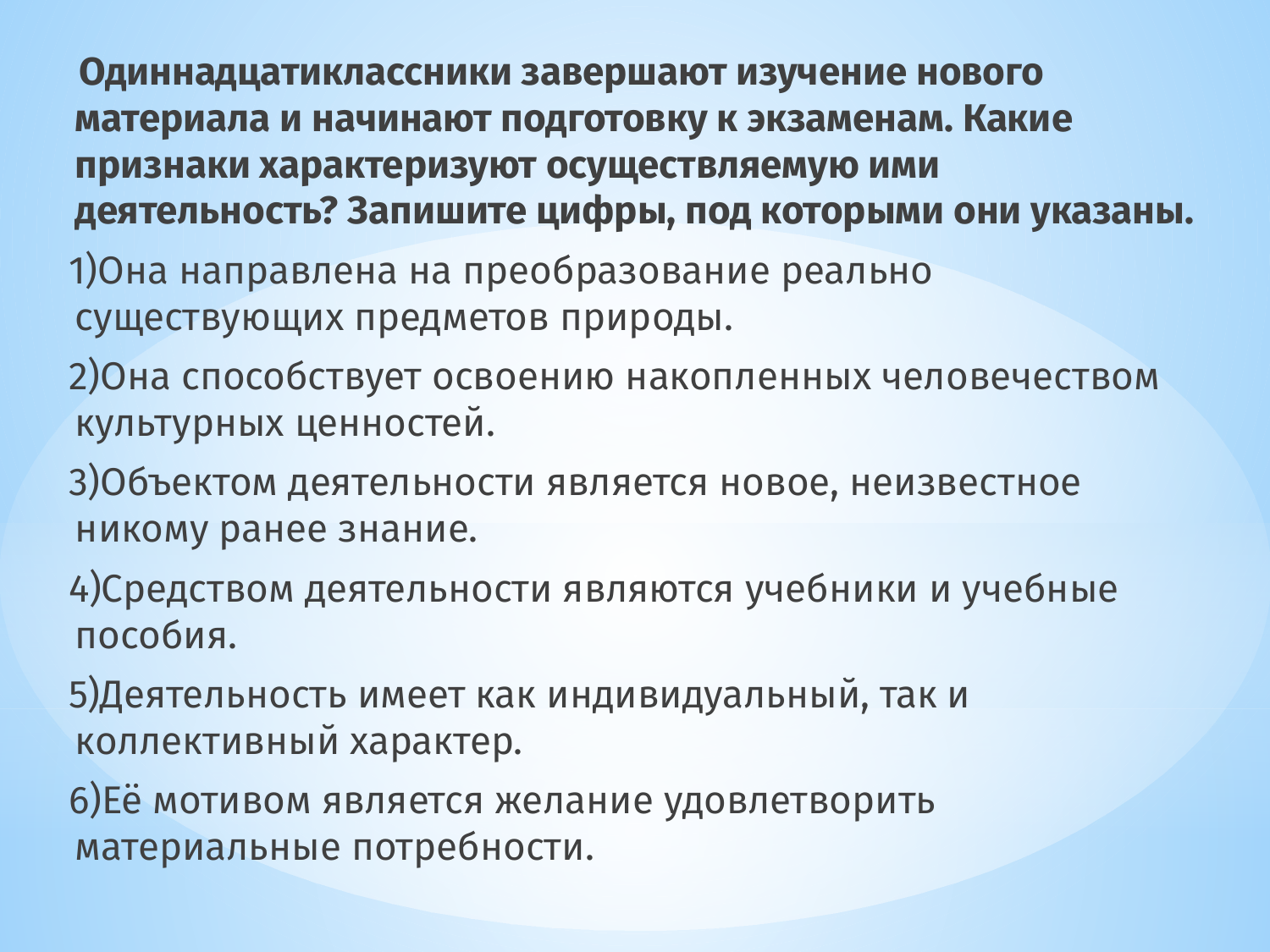

Одиннадцатиклассники завершают изучение нового материала и начинают подготовку к экзаменам. Какие признаки характеризуют осуществляемую ими деятельность? Запишите цифры, под которыми они указаны.
1)Она направлена на преобразование реально существующих предметов природы.
2)Она способствует освоению накопленных человечеством культурных ценностей.
3)Объектом деятельности является новое, неизвестное никому ранее знание.
4)Средством деятельности являются учебники и учебные пособия.
5)Деятельность имеет как индивидуальный, так и коллективный характер.
6)Её мотивом является желание удовлетворить материальные потребности.

#